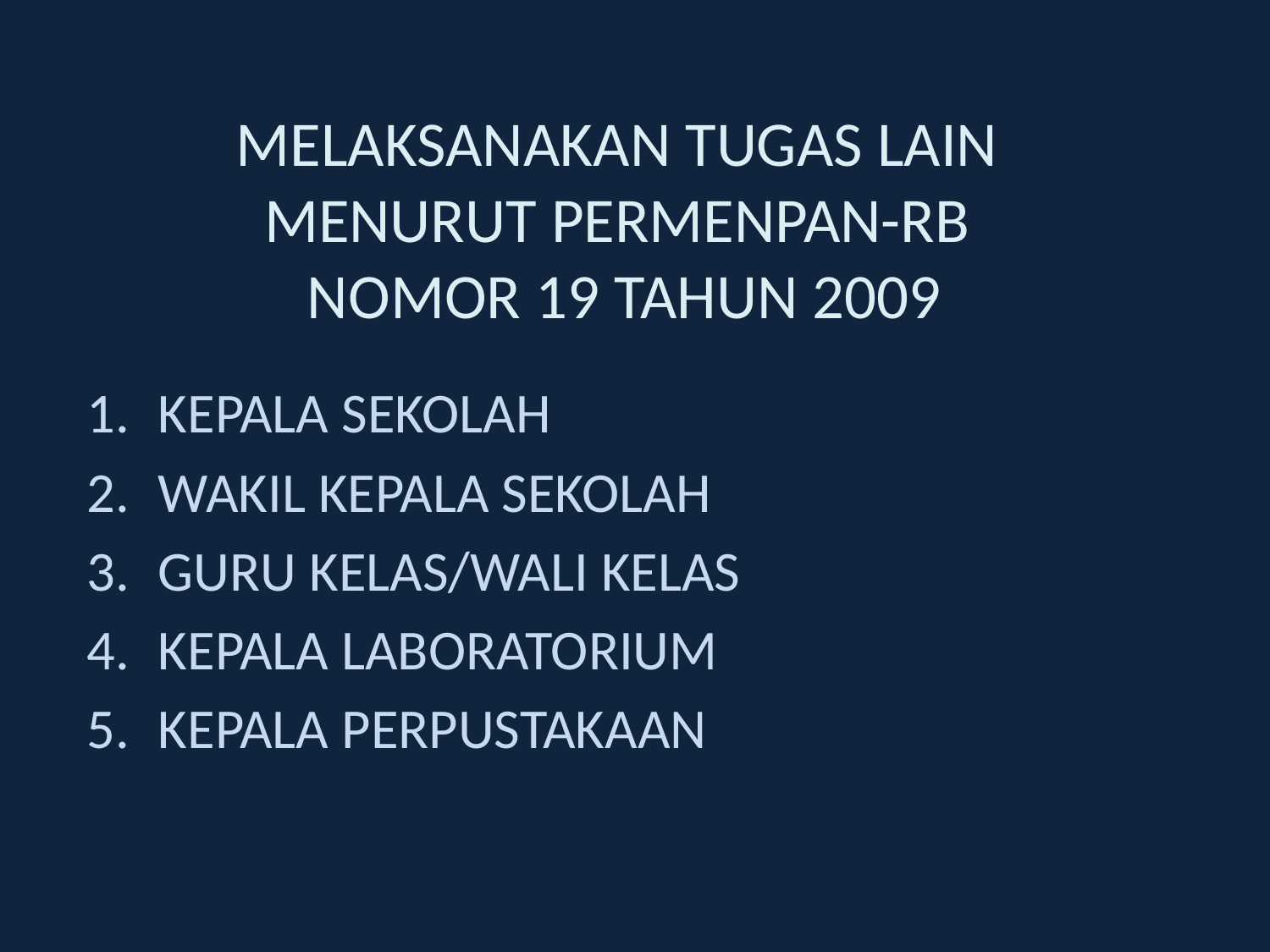

# MELAKSANAKAN TUGAS LAIN MENURUT PERMENPAN-RB NOMOR 19 TAHUN 2009
KEPALA SEKOLAH
WAKIL KEPALA SEKOLAH
GURU KELAS/WALI KELAS
KEPALA LABORATORIUM
KEPALA PERPUSTAKAAN